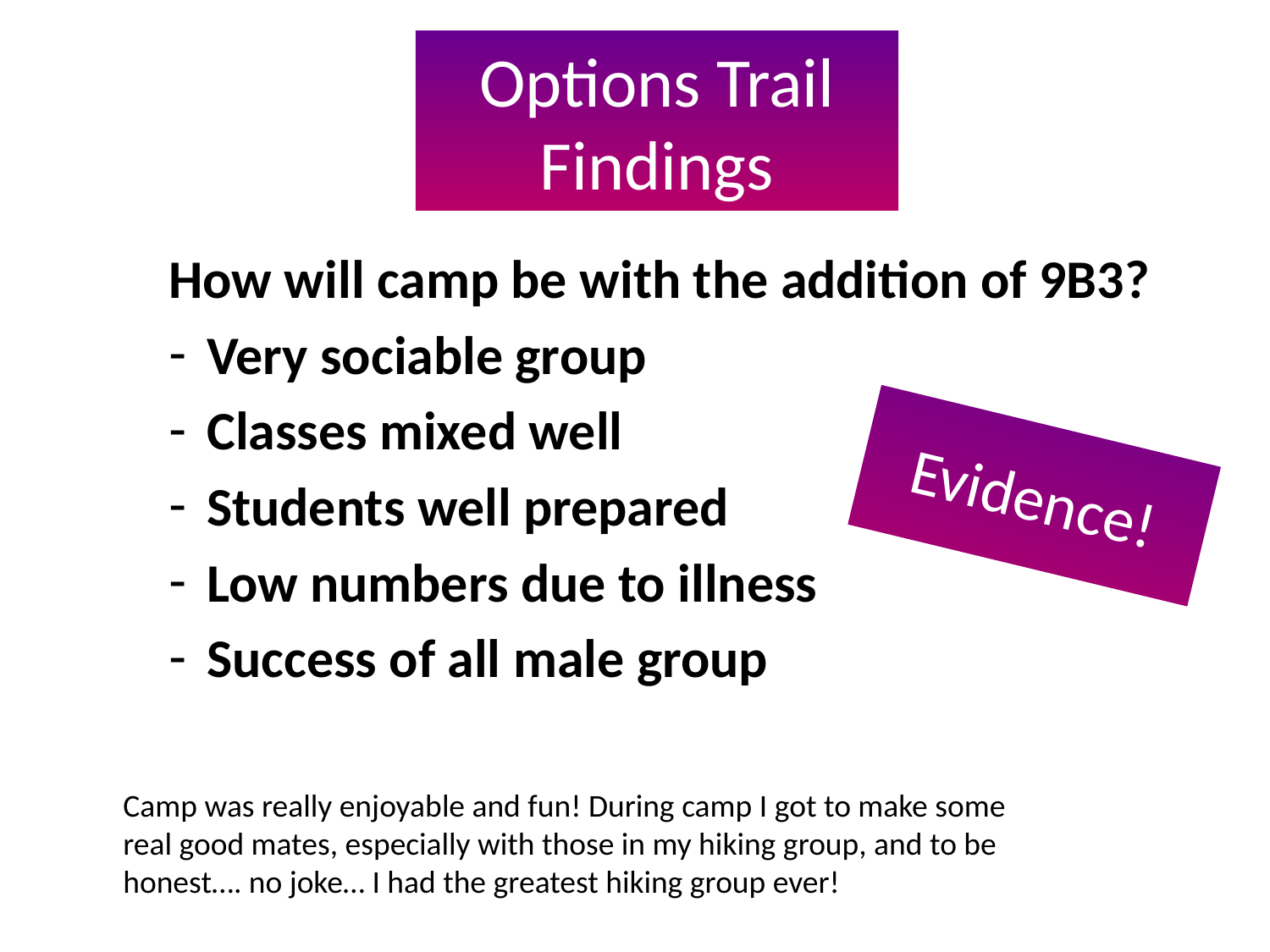

Options Trail Findings
How will camp be with the addition of 9B3?
Very sociable group
Classes mixed well
Students well prepared
Low numbers due to illness
Success of all male group

Evidence!
Camp was really enjoyable and fun! During camp I got to make some real good mates, especially with those in my hiking group, and to be honest…. no joke… I had the greatest hiking group ever!